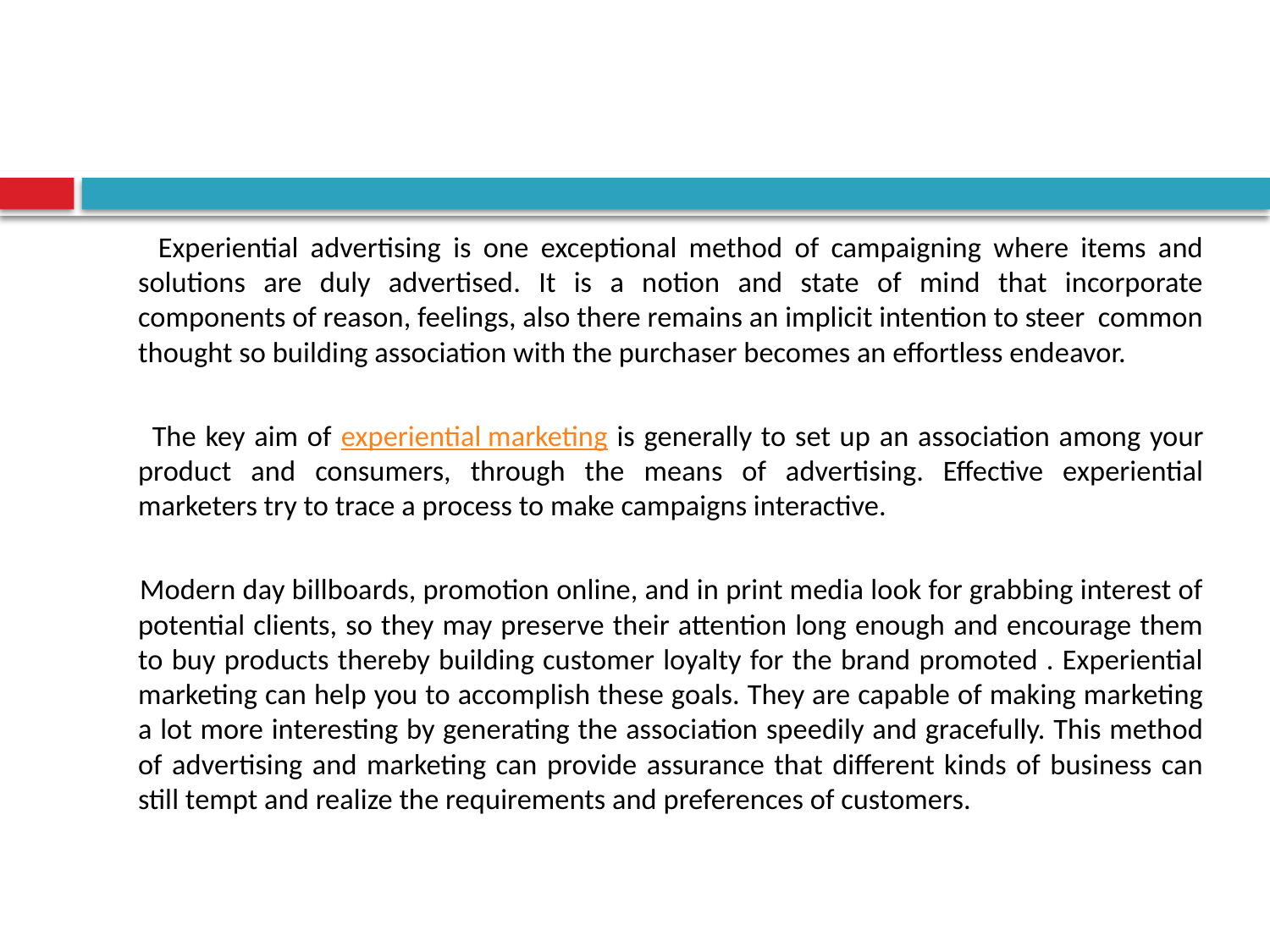

Experiential advertising is one exceptional method of campaigning where items and solutions are duly advertised. It is a notion and state of mind that incorporate components of reason, feelings, also there remains an implicit intention to steer  common thought so building association with the purchaser becomes an effortless endeavor.

      The key aim of experiential marketing is generally to set up an association among your product and consumers, through the means of advertising. Effective experiential marketers try to trace a process to make campaigns interactive.

      Modern day billboards, promotion online, and in print media look for grabbing interest of potential clients, so they may preserve their attention long enough and encourage them to buy products thereby building customer loyalty for the brand promoted . Experiential marketing can help you to accomplish these goals. They are capable of making marketing a lot more interesting by generating the association speedily and gracefully. This method of advertising and marketing can provide assurance that different kinds of business can still tempt and realize the requirements and preferences of customers.